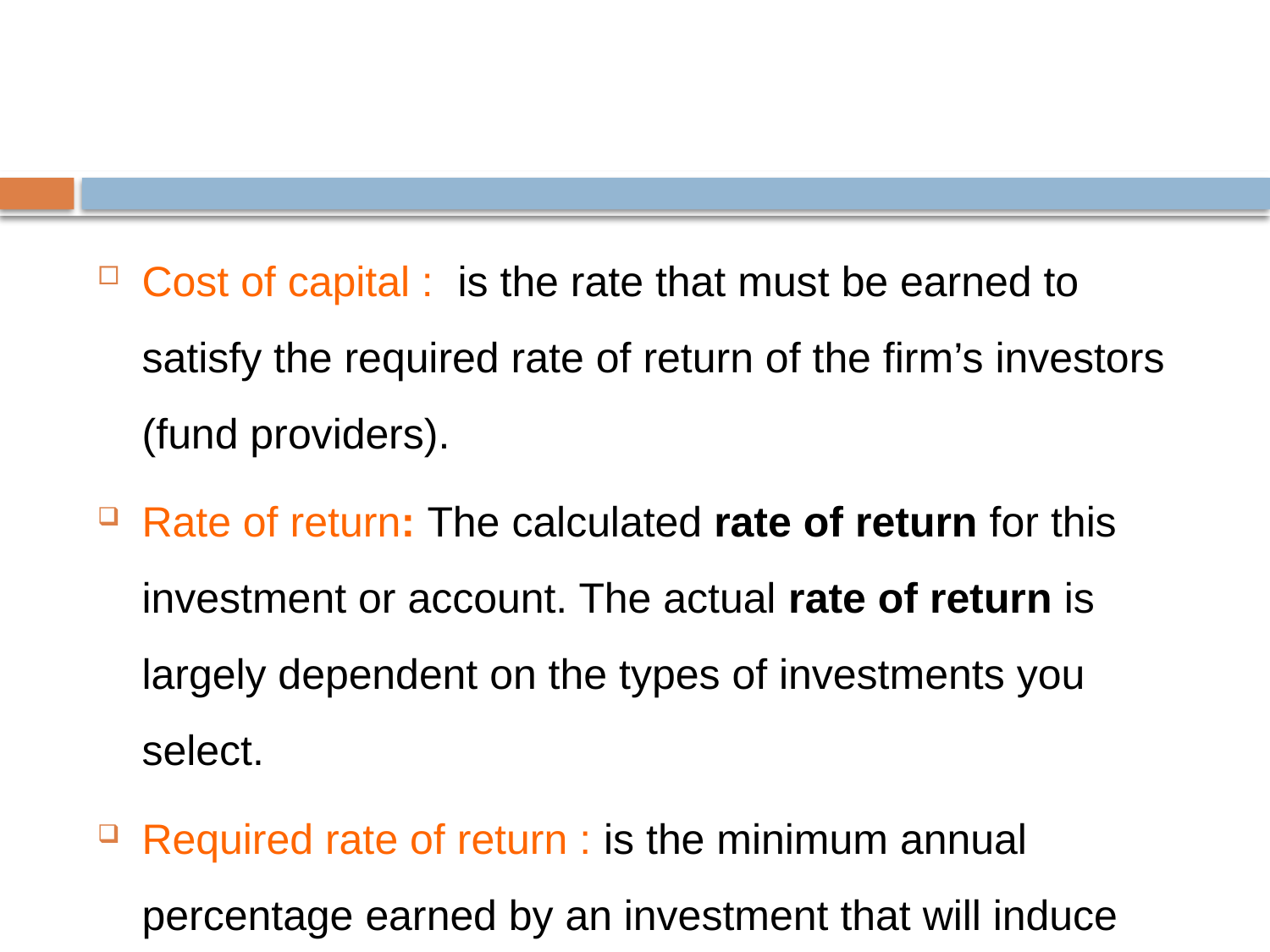

#
Cost of capital :  is the rate that must be earned to satisfy the required rate of return of the firm’s investors (fund providers).
Rate of return: The calculated rate of return for this investment or account. The actual rate of return is largely dependent on the types of investments you select.
Required rate of return : is the minimum annual percentage earned by an investment that will induce individuals or companies to put money into a particular security or a project.